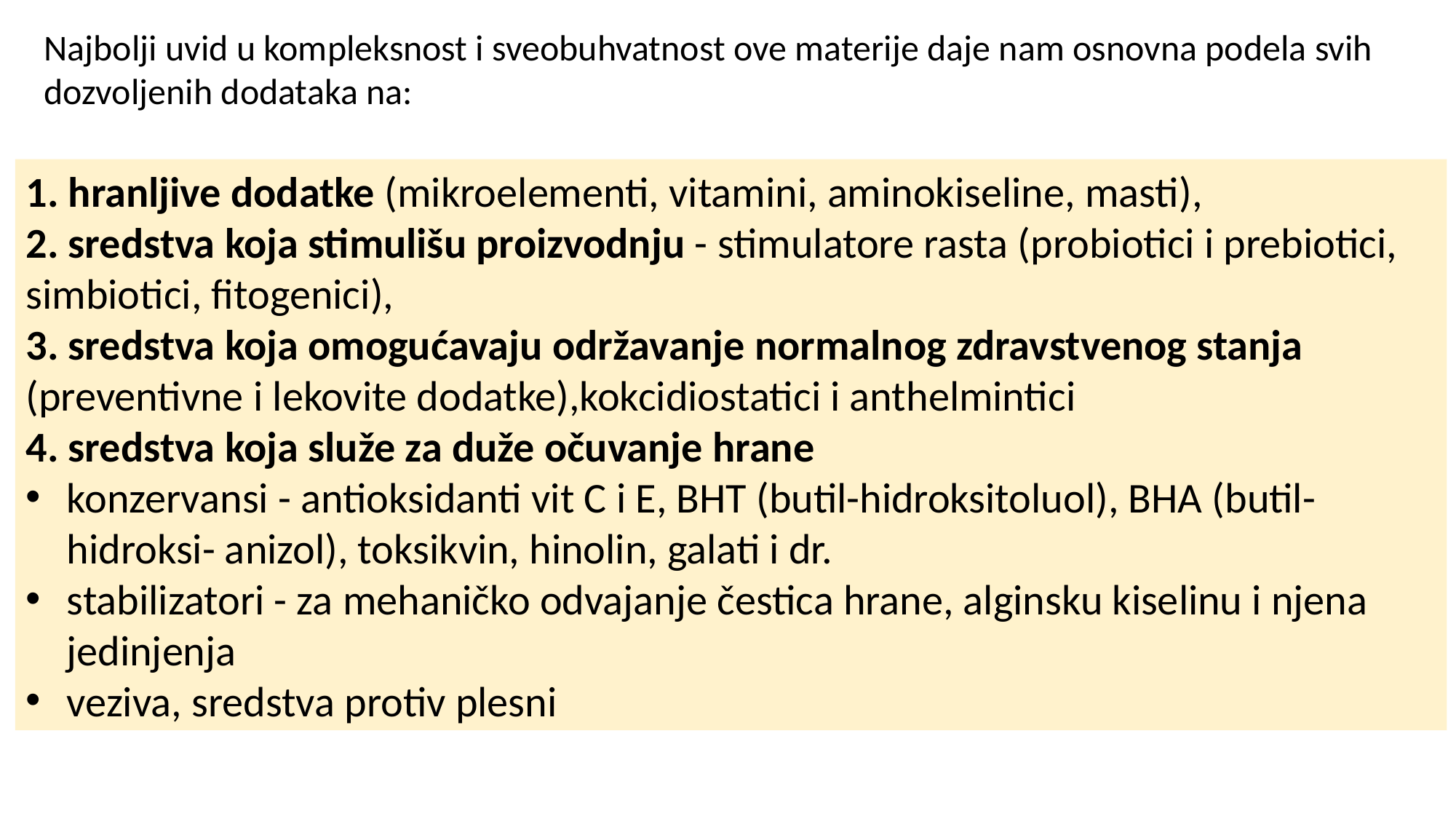

Najbolji uvid u kompleksnost i sveobuhvatnost ove materije daje nam osnovna podela svih dozvoljenih dodataka na:
1. hranljive dodatke (mikroelementi, vitamini, aminokiseline, masti),
2. sredstva koja stimulišu proizvodnju - stimulatore rasta (probiotici i prebiotici, simbiotici, fitogenici),
3. sredstva koja omogućavaju održavanje normalnog zdravstvenog stanja (preventivne i lekovite dodatke),kokcidiostatici i anthelmintici
4. sredstva koja služe za duže očuvanje hrane
konzervansi - antioksidanti vit C i E, BHT (butil-hidroksitoluol), BHA (butil-hidroksi- anizol), toksikvin, hinolin, galati i dr.
stabilizatori - za mehaničko odvajanje čestica hrane, alginsku kiselinu i njena jedinjenja
veziva, sredstva protiv plesni